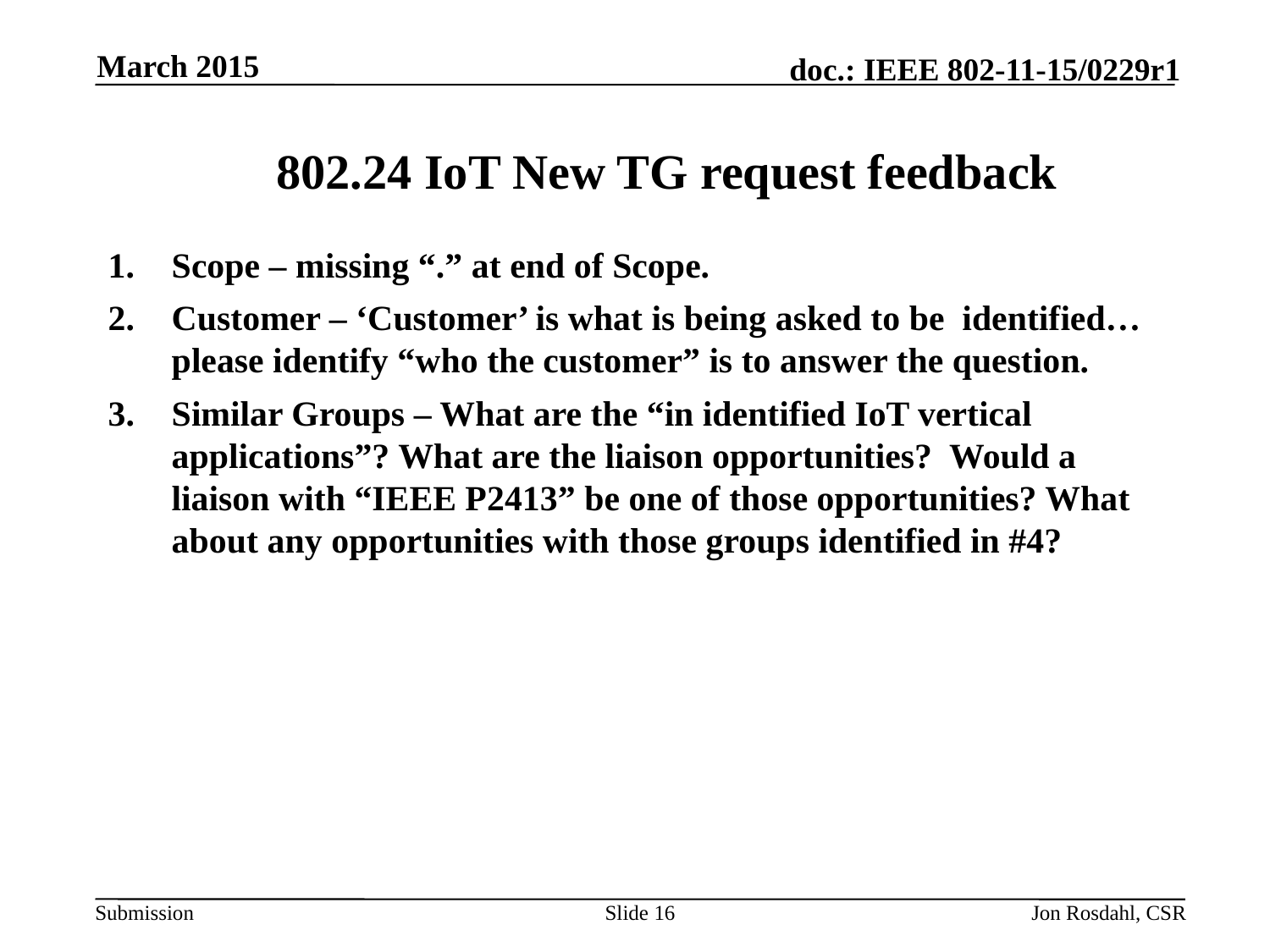

March 2015
# 802.24 IoT New TG request feedback
Scope – missing “.” at end of Scope.
Customer – ‘Customer’ is what is being asked to be  identified…please identify “who the customer” is to answer the question.
Similar Groups – What are the “in identified IoT vertical applications”? What are the liaison opportunities?  Would a liaison with “IEEE P2413” be one of those opportunities? What about any opportunities with those groups identified in #4?

Slide 16
Jon Rosdahl, CSR